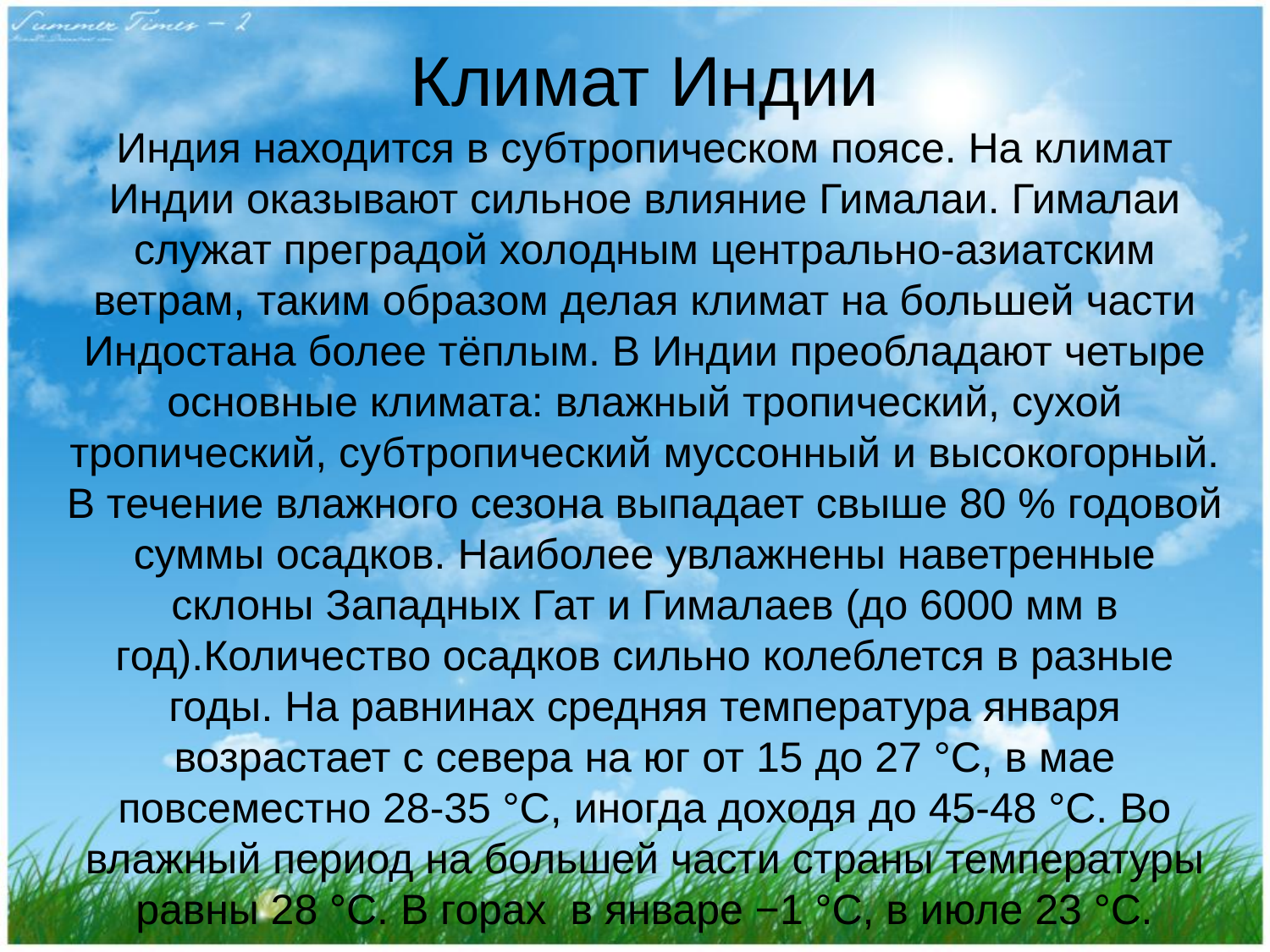

Климат Индии
Индия находится в субтропическом поясе. На климат Индии оказывают сильное влияние Гималаи. Гималаи служат преградой холодным центрально-азиатским ветрам, таким образом делая климат на большей части Индостана более тёплым. В Индии преобладают четыре основные климата: влажный тропический, сухой тропический, субтропический муссонный и высокогорный. В течение влажного сезона выпадает свыше 80 % годовой суммы осадков. Наиболее увлажнены наветренные склоны Западных Гат и Гималаев (до 6000 мм в год).Количество осадков сильно колеблется в разные годы. На равнинах средняя температура января возрастает с севера на юг от 15 до 27 °C, в мае повсеместно 28-35 °C, иногда доходя до 45-48 °C. Во влажный период на большей части страны температуры равны 28 °C. В горах  в январе −1 °C, в июле 23 °C.